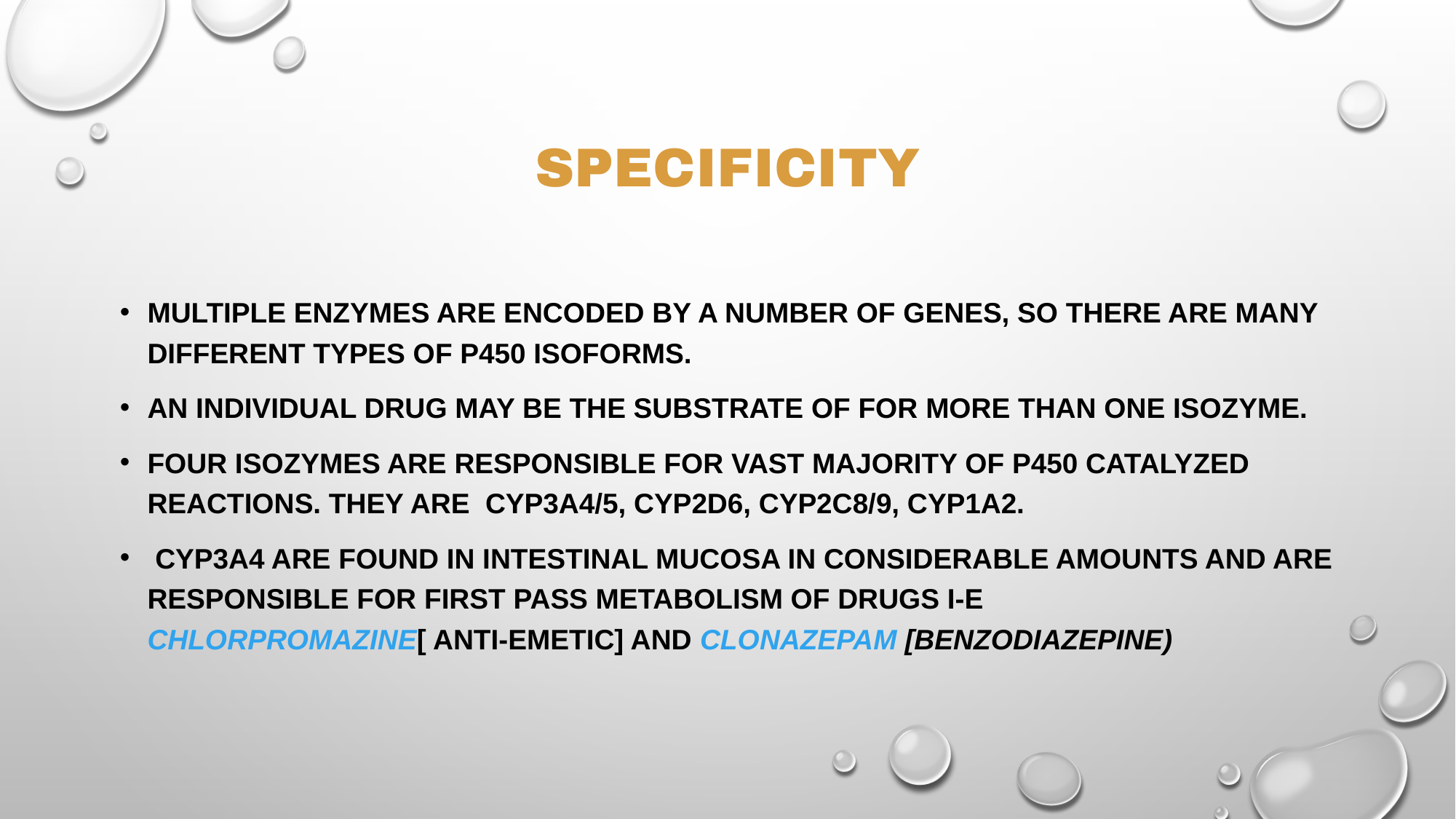

# Specificity
Multiple enzymes are encoded by a number of genes, so there are many different types of P450 isoforms.
An individual drug may be the substrate of for more than one isozyme.
Four isozymes are responsible for vast majority of P450 catalyzed reactions. They are  CYP3A4/5, CYP2D6, CYP2C8/9, CYP1A2.
 CYP3A4 are found in intestinal mucosa in considerable amounts and are responsible for first pass metabolism of drugs i-e Chlorpromazine[ anti-emetic] and Clonazepam [Benzodiazepine)